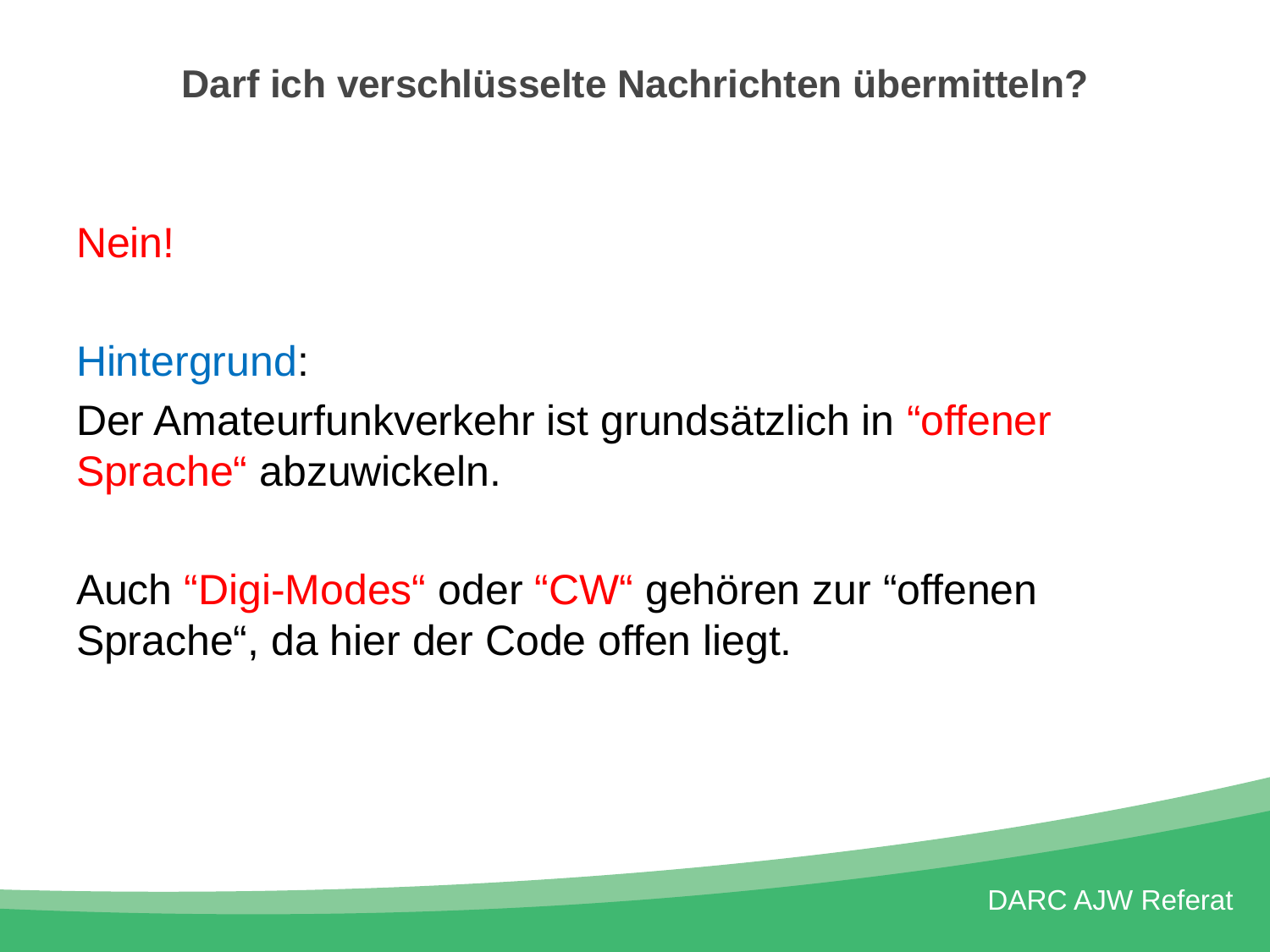

# Darf ich verschlüsselte Nachrichten übermitteln?

Nein!

Hintergrund:
Der Amateurfunkverkehr ist grundsätzlich in “offener Sprache“ abzuwickeln.

Auch “Digi-Modes“ oder “CW“ gehören zur “offenen Sprache“, da hier der Code offen liegt.